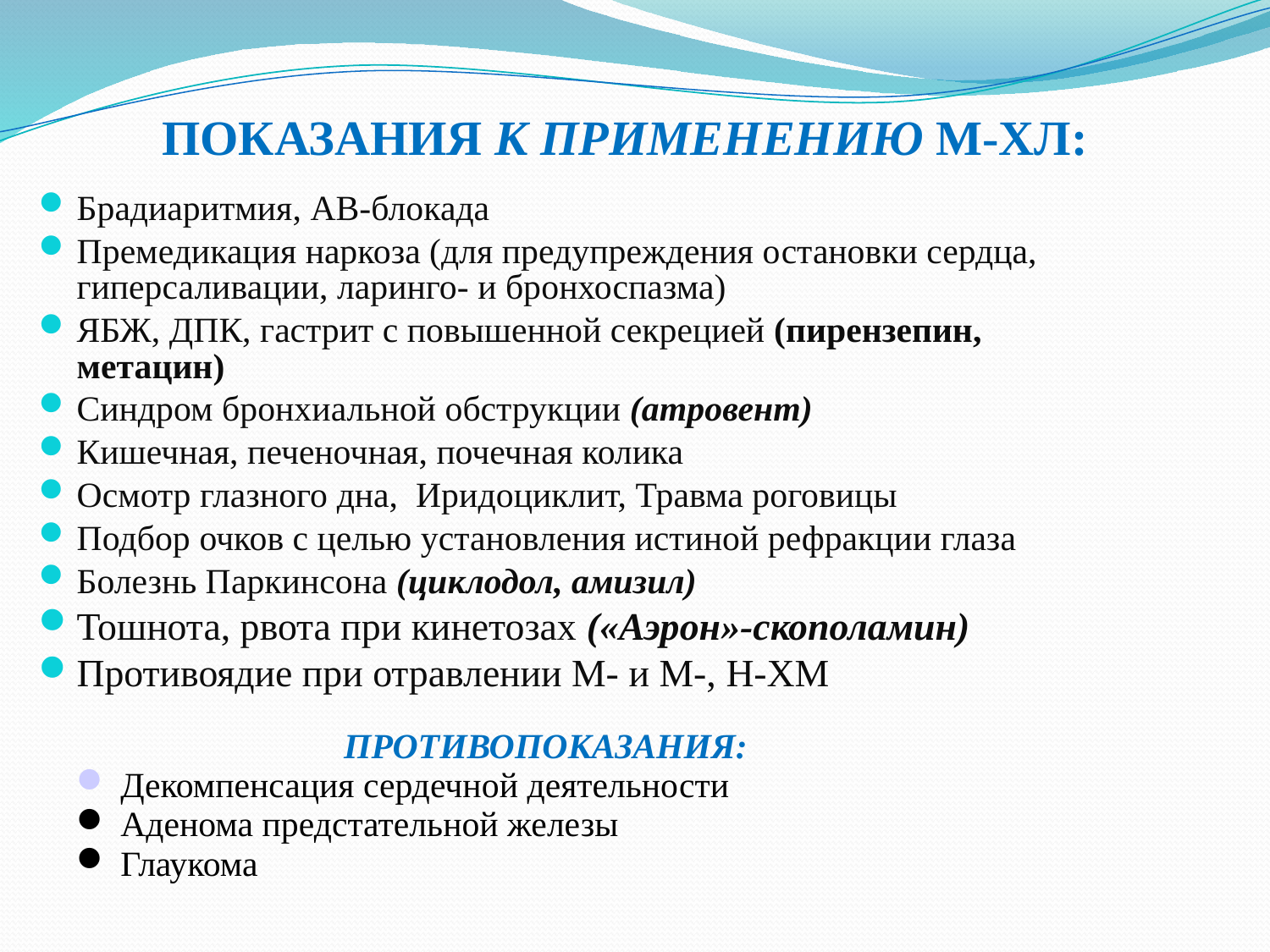

ПОКАЗАНИЯ К ПРИМЕНЕНИЮ М-ХЛ:
Брадиаритмия, АВ-блокада
Премедикация наркоза (для предупреждения остановки сердца, гиперсаливации, ларинго- и бронхоспазма)
ЯБЖ, ДПК, гастрит с повышенной секрецией (пирензепин, метацин)
Синдром бронхиальной обструкции (атровент)
Кишечная, печеночная, почечная колика
Осмотр глазного дна,  Иридоциклит, Травма роговицы
Подбор очков с целью установления истиной рефракции глаза
Болезнь Паркинсона (циклодол, амизил)
Тошнота, рвота при кинетозах («Аэрон»-скополамин)
Противоядие при отравлении М‑ и М‑, Н‑ХМ
ПРОТИВОПОКАЗАНИЯ:
 Декомпенсация сердечной деятельности
 Аденома предстательной железы
 Глаукома